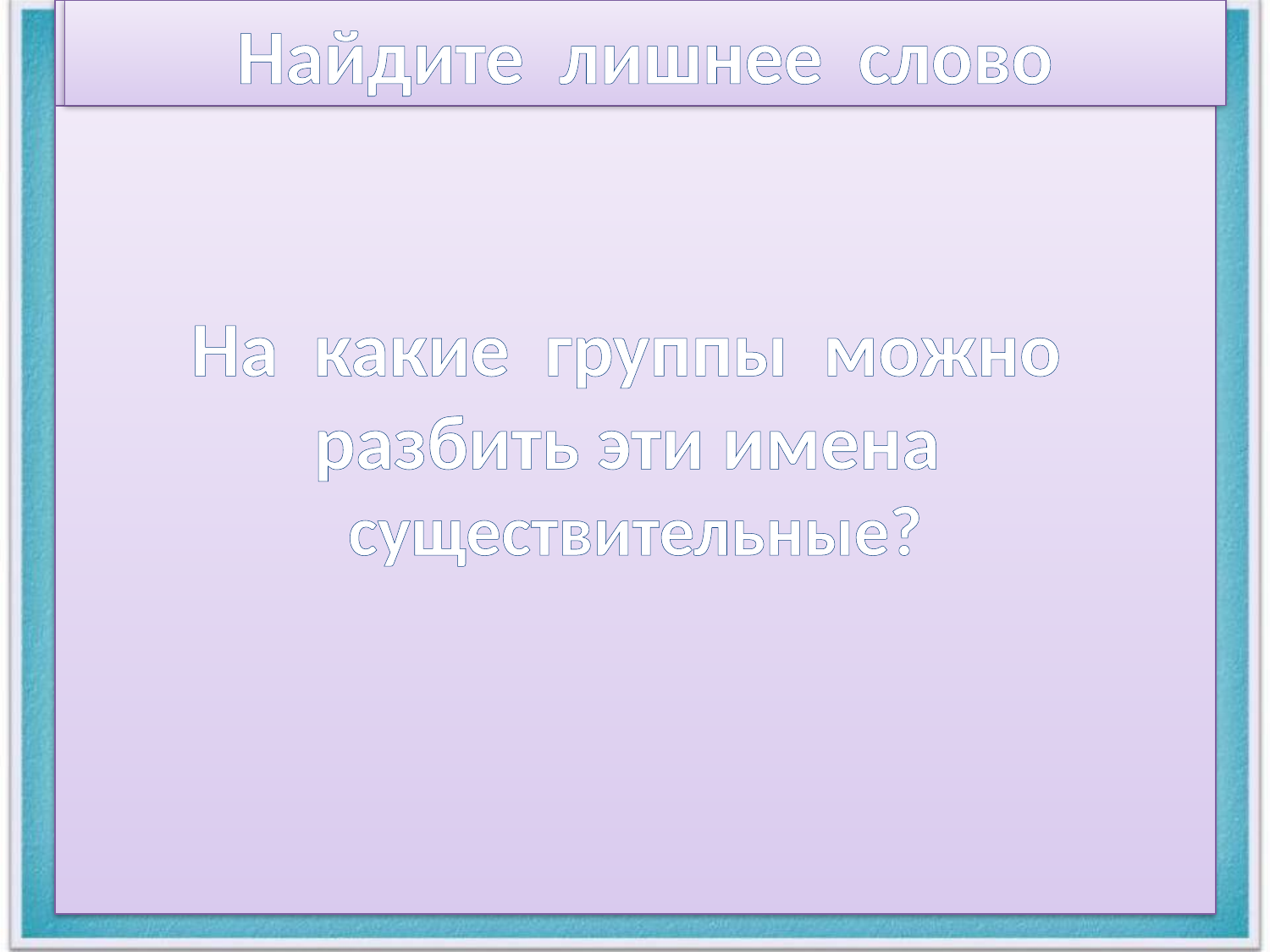

Имена  существительные
Найдите  лишнее  слово
мороз
лётчик

На  какие  группы  можно  разбить эти имена  существительные?

полёт
Москва
солнце
окно
Волга
собака
летать
Игорь
сердце